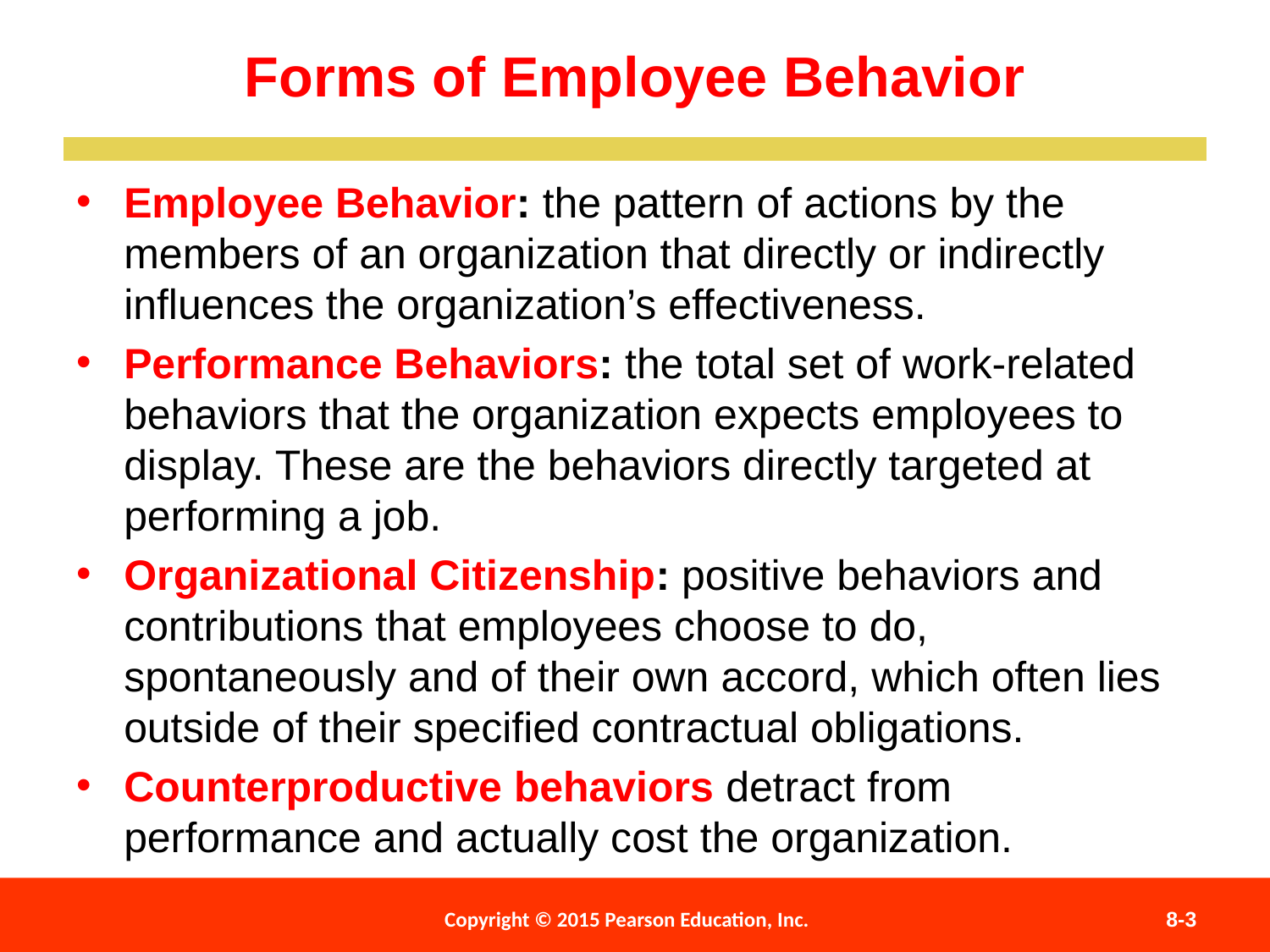

Forms of Employee Behavior
Employee Behavior: the pattern of actions by the members of an organization that directly or indirectly influences the organization’s effectiveness.
Performance Behaviors: the total set of work-related behaviors that the organization expects employees to display. These are the behaviors directly targeted at performing a job.
Organizational Citizenship: positive behaviors and contributions that employees choose to do, spontaneously and of their own accord, which often lies outside of their specified contractual obligations.
Counterproductive behaviors detract from performance and actually cost the organization.